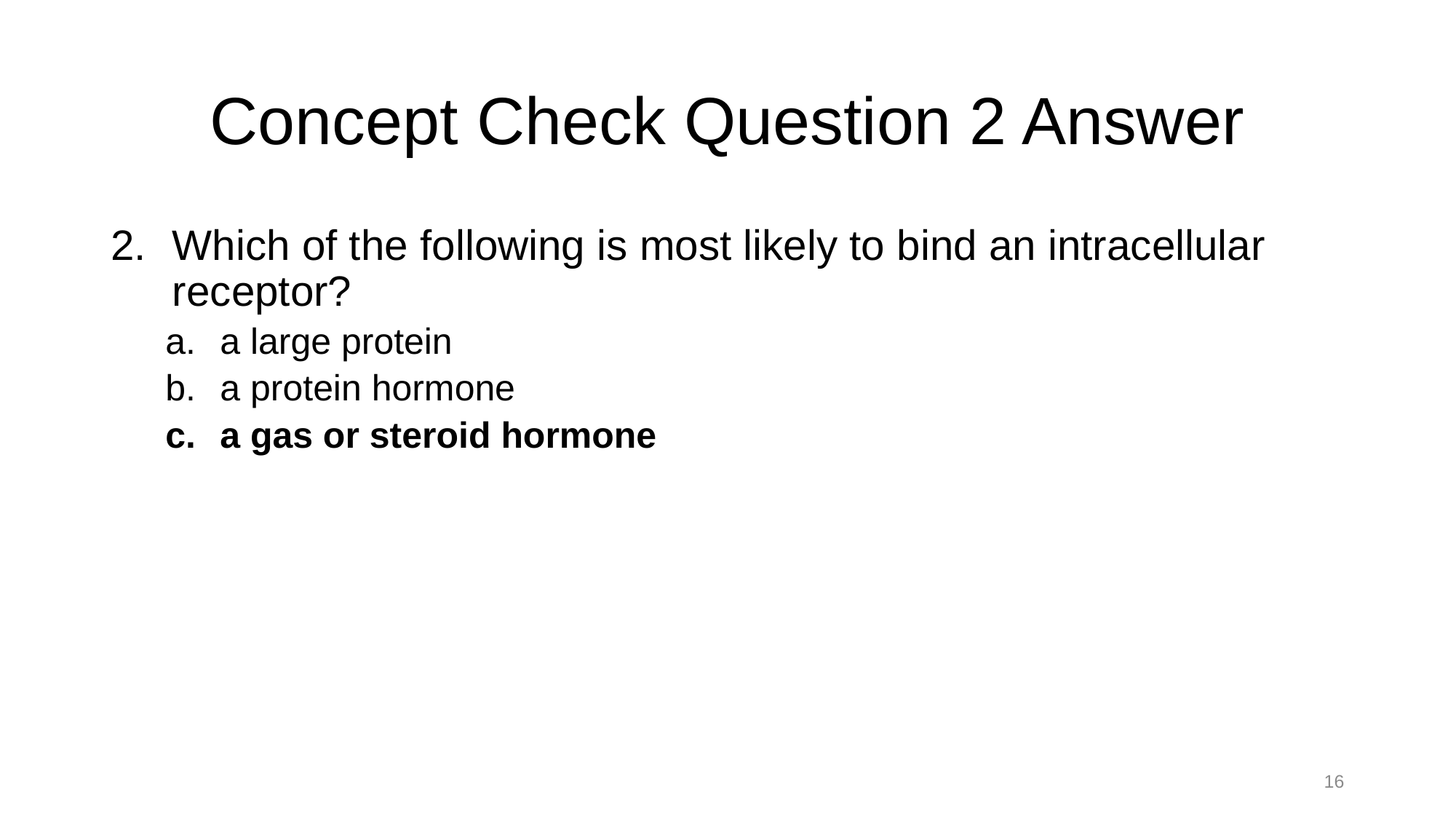

# Concept Check Question 2 Answer
Which of the following is most likely to bind an intracellular receptor?
a large protein
a protein hormone
a gas or steroid hormone

16